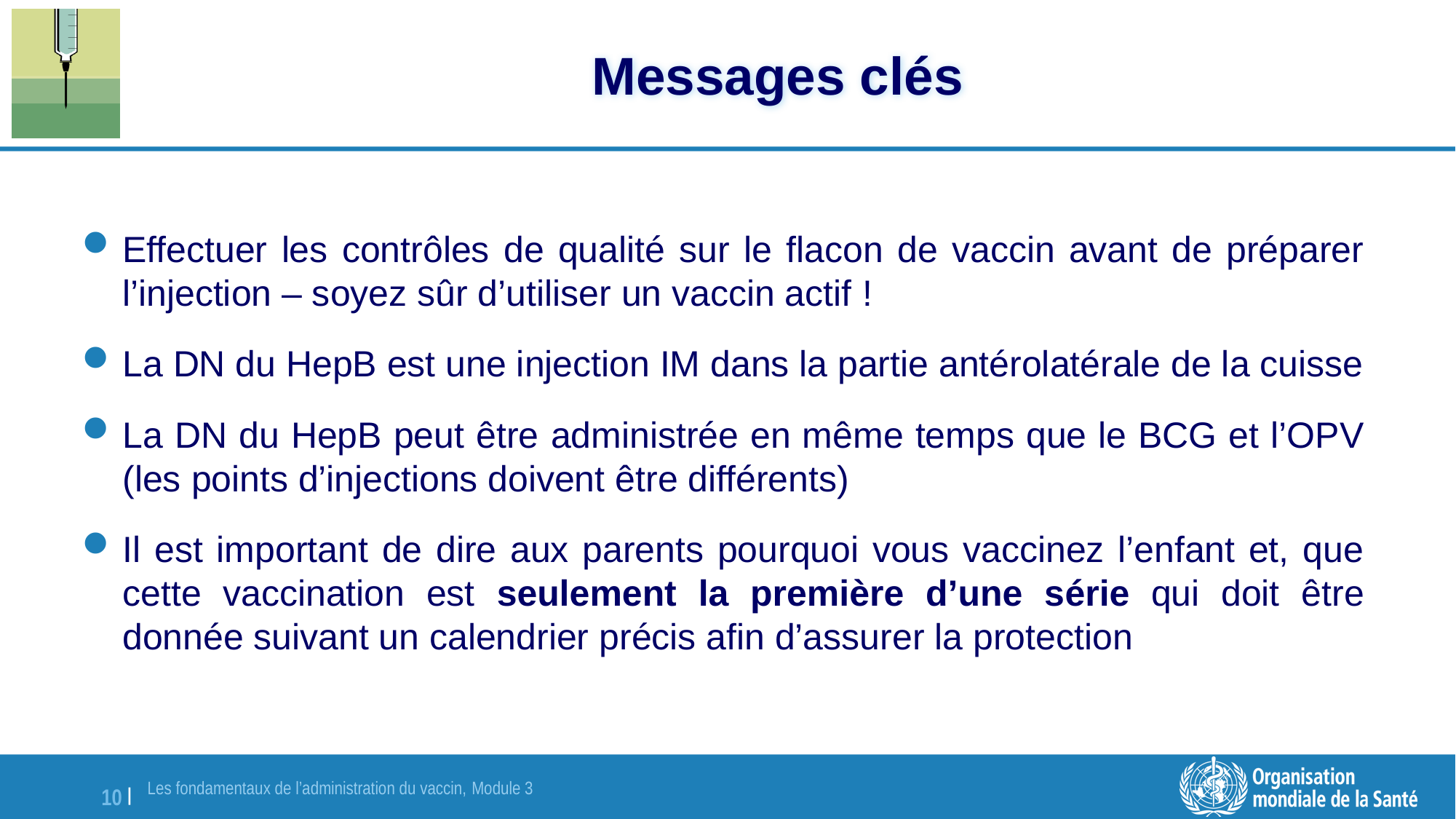

# Messages clés
Effectuer les contrôles de qualité sur le flacon de vaccin avant de préparer l’injection – soyez sûr d’utiliser un vaccin actif !
La DN du HepB est une injection IM dans la partie antérolatérale de la cuisse
La DN du HepB peut être administrée en même temps que le BCG et l’OPV (les points d’injections doivent être différents)
Il est important de dire aux parents pourquoi vous vaccinez l’enfant et, que cette vaccination est seulement la première d’une série qui doit être donnée suivant un calendrier précis afin d’assurer la protection